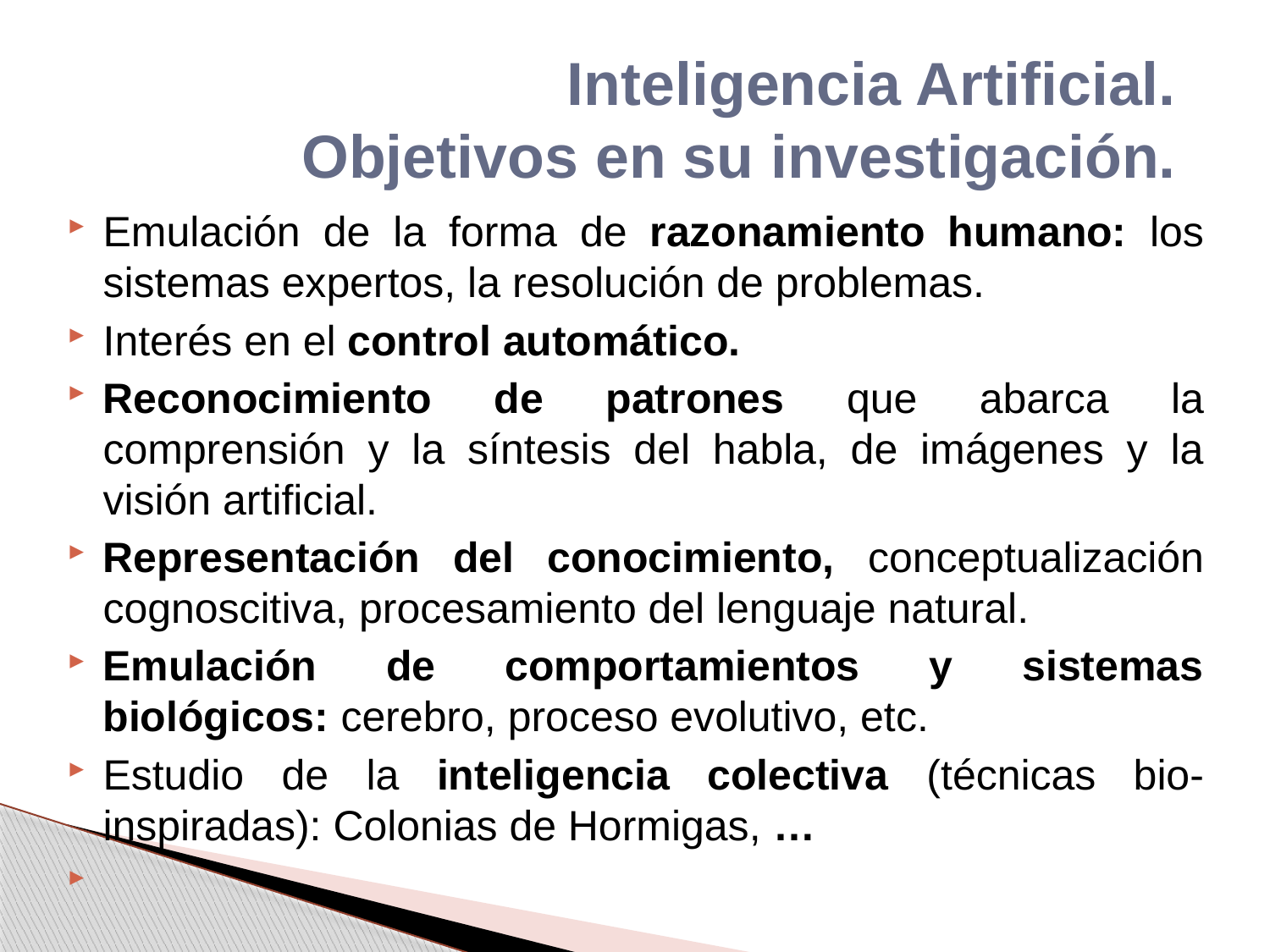

# Inteligencia Artificial. Objetivos en su investigación.
Emulación de la forma de razonamiento humano: los sistemas expertos, la resolución de problemas.
Interés en el control automático.
Reconocimiento de patrones que abarca la comprensión y la síntesis del habla, de imágenes y la visión artificial.
Representación del conocimiento, conceptualización cognoscitiva, procesamiento del lenguaje natural.
Emulación de comportamientos y sistemas biológicos: cerebro, proceso evolutivo, etc.
Estudio de la inteligencia colectiva (técnicas bio-inspiradas): Colonias de Hormigas, …